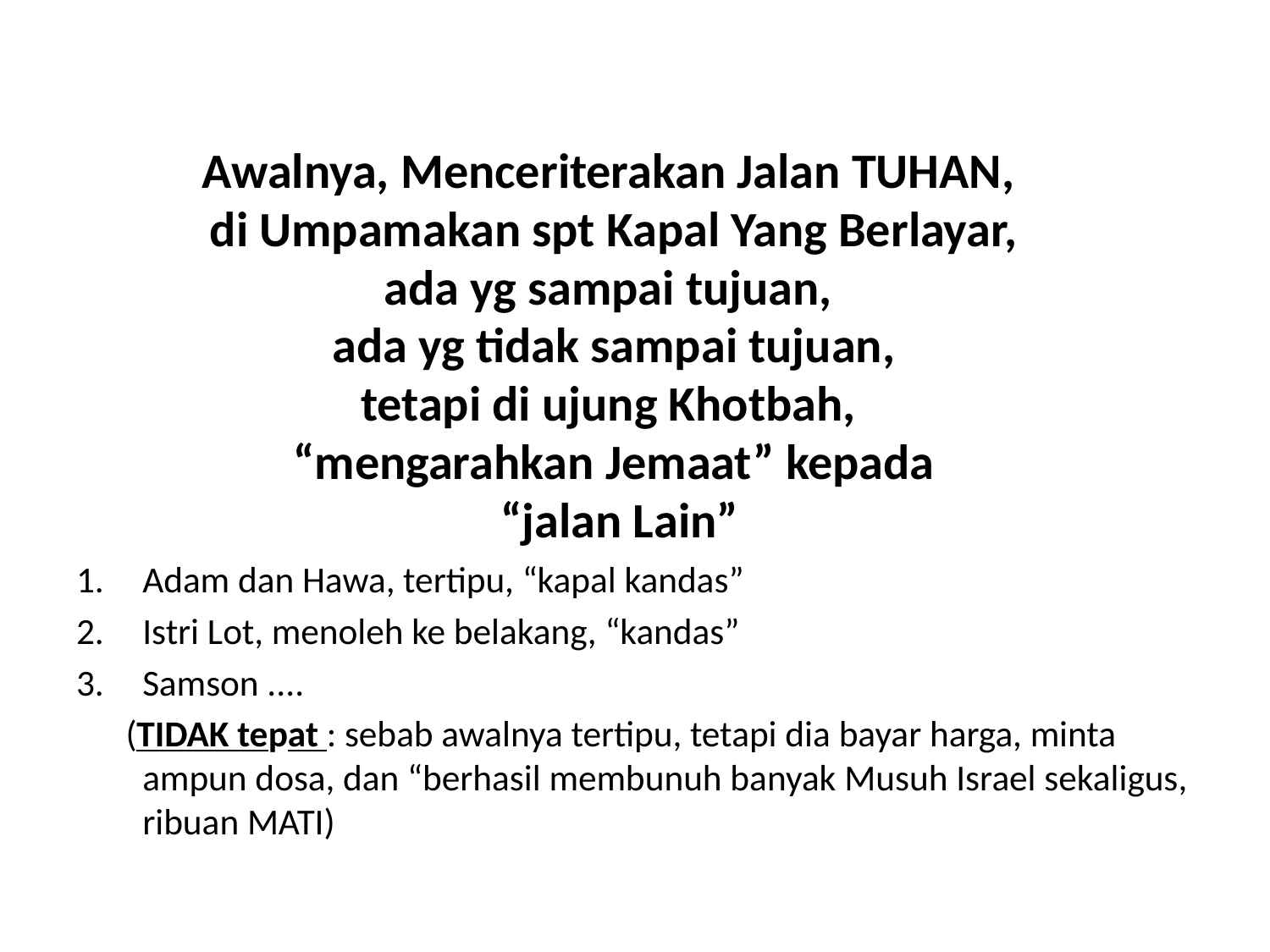

# Awalnya, Menceriterakan Jalan TUHAN, di Umpamakan spt Kapal Yang Berlayar, ada yg sampai tujuan, ada yg tidak sampai tujuan, tetapi di ujung Khotbah, “mengarahkan Jemaat” kepada “jalan Lain”
Adam dan Hawa, tertipu, “kapal kandas”
Istri Lot, menoleh ke belakang, “kandas”
Samson ....
      (TIDAK tepat : sebab awalnya tertipu, tetapi dia bayar harga, minta ampun dosa, dan “berhasil membunuh banyak Musuh Israel sekaligus, ribuan MATI)